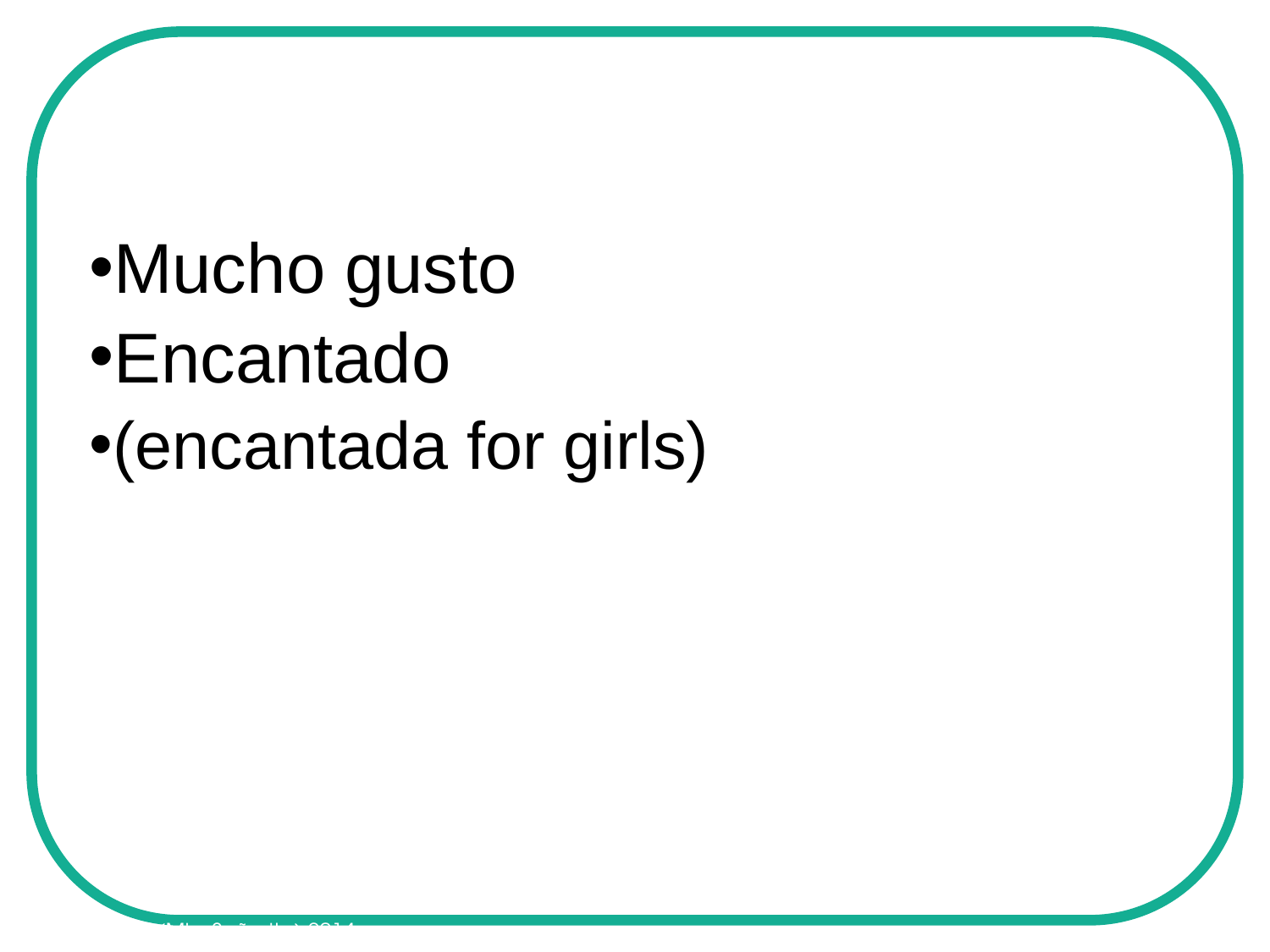

Mucho gusto
Encantado
(encantada for girls)
© Jessica Hall (Miss Señorita) 2014